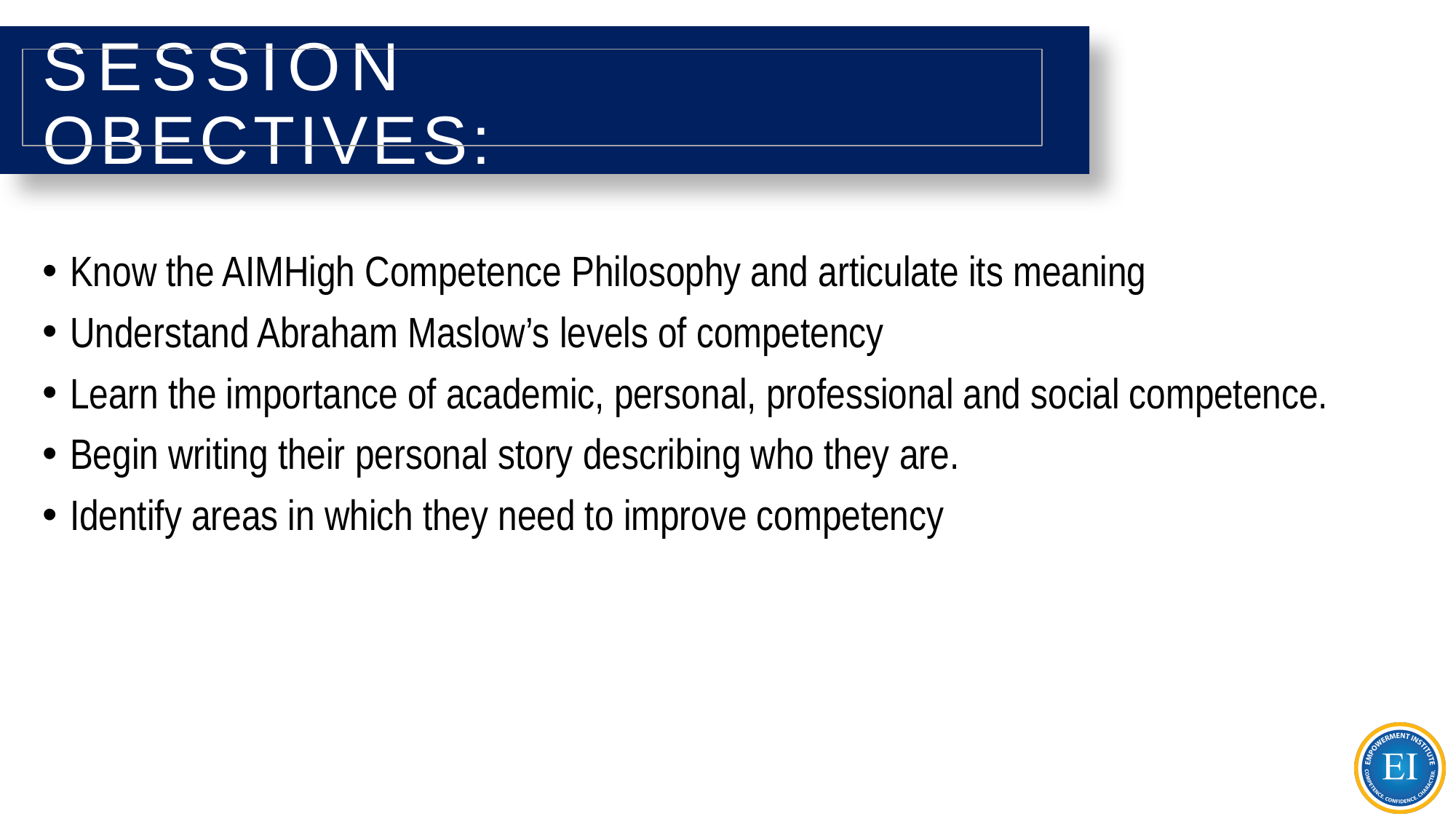

# SESSION OBECTIVES:

Know the AIMHigh Competence Philosophy and articulate its meaning
Understand Abraham Maslow’s levels of competency
Learn the importance of academic, personal, professional and social competence.
Begin writing their personal story describing who they are.
Identify areas in which they need to improve competency